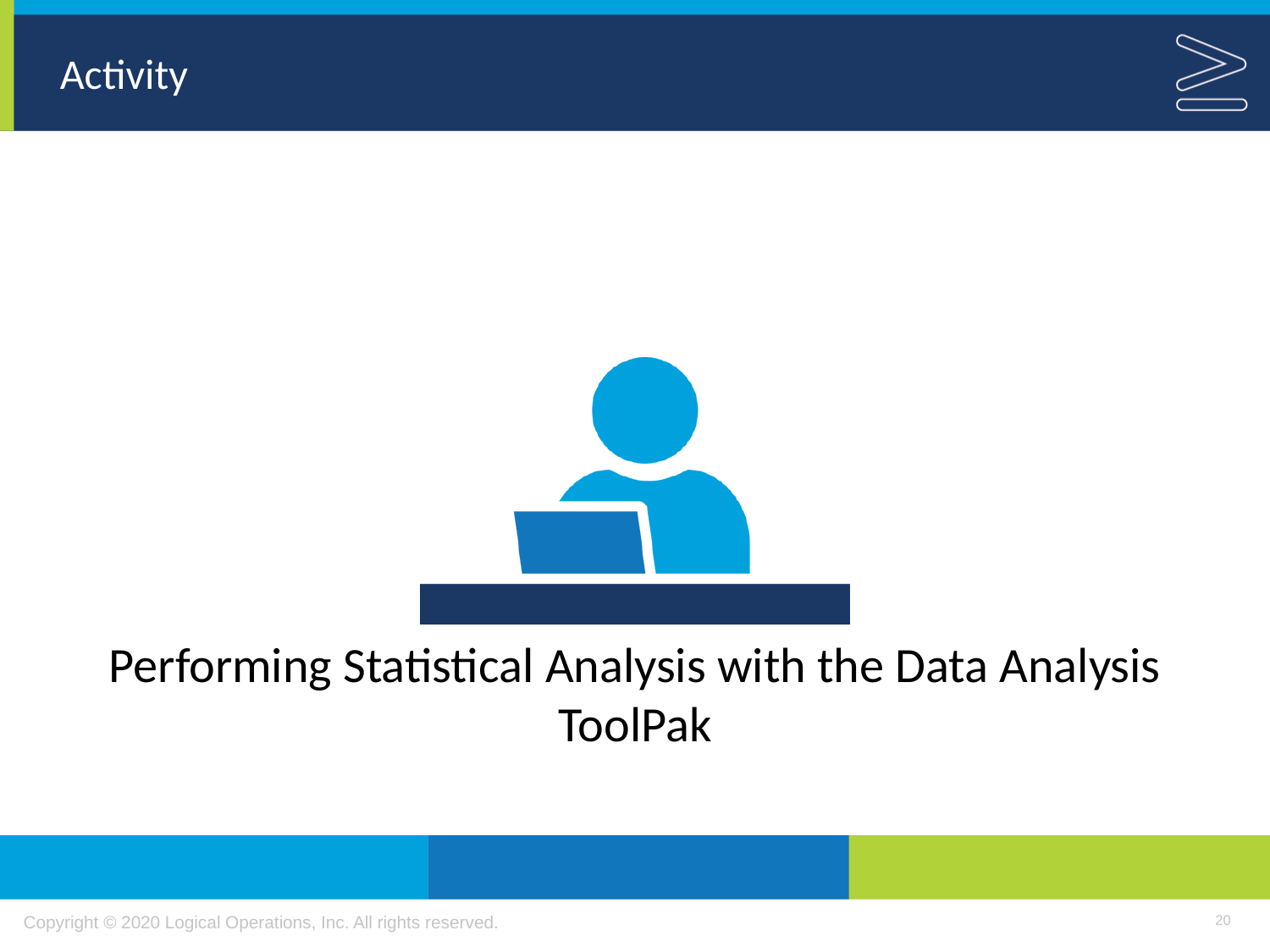

Performing Statistical Analysis with the Data Analysis ToolPak
20